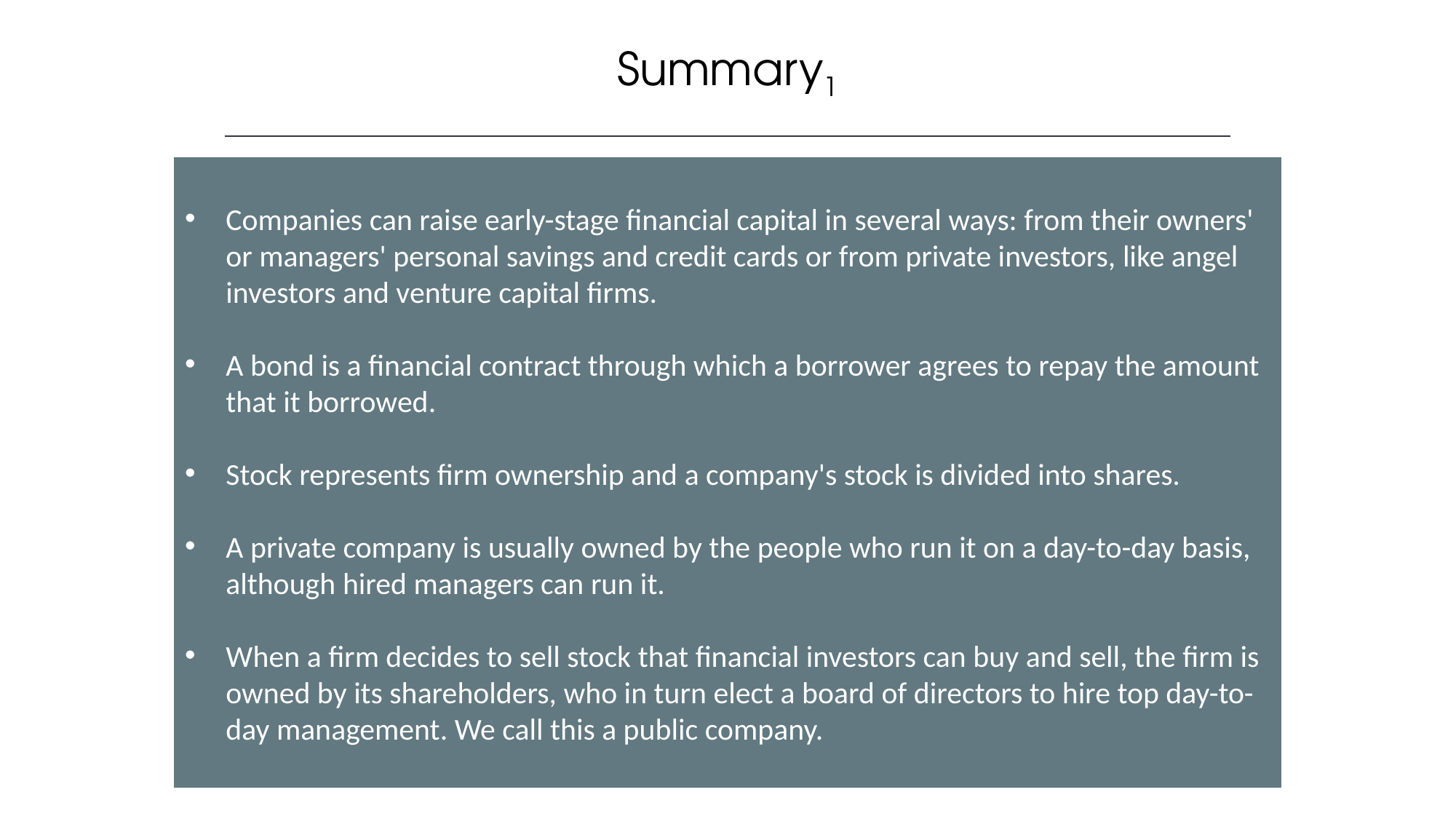

Summary1

Companies can raise early-stage financial capital in several ways: from their owners' or managers' personal savings and credit cards or from private investors, like angel investors and venture capital firms.

A bond is a financial contract through which a borrower agrees to repay the amount that it borrowed.

Stock represents firm ownership and a company's stock is divided into shares.

A private company is usually owned by the people who run it on a day-to-day basis, although hired managers can run it.

When a firm decides to sell stock that financial investors can buy and sell, the firm is owned by its shareholders, who in turn elect a board of directors to hire top day-to-day management. We call this a public company.